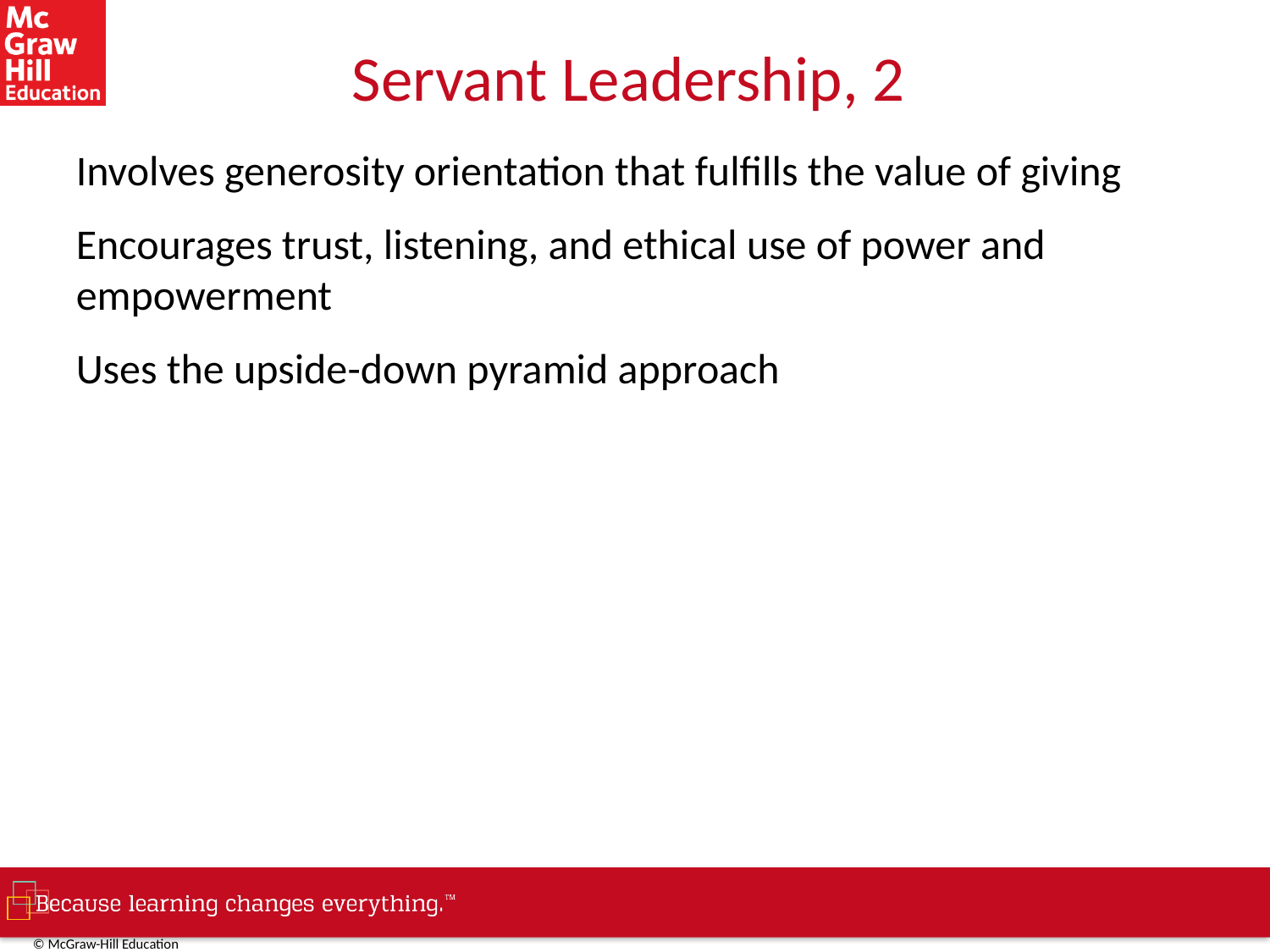

# Servant Leadership, 2
Involves generosity orientation that fulfills the value of giving
Encourages trust, listening, and ethical use of power and empowerment
Uses the upside-down pyramid approach